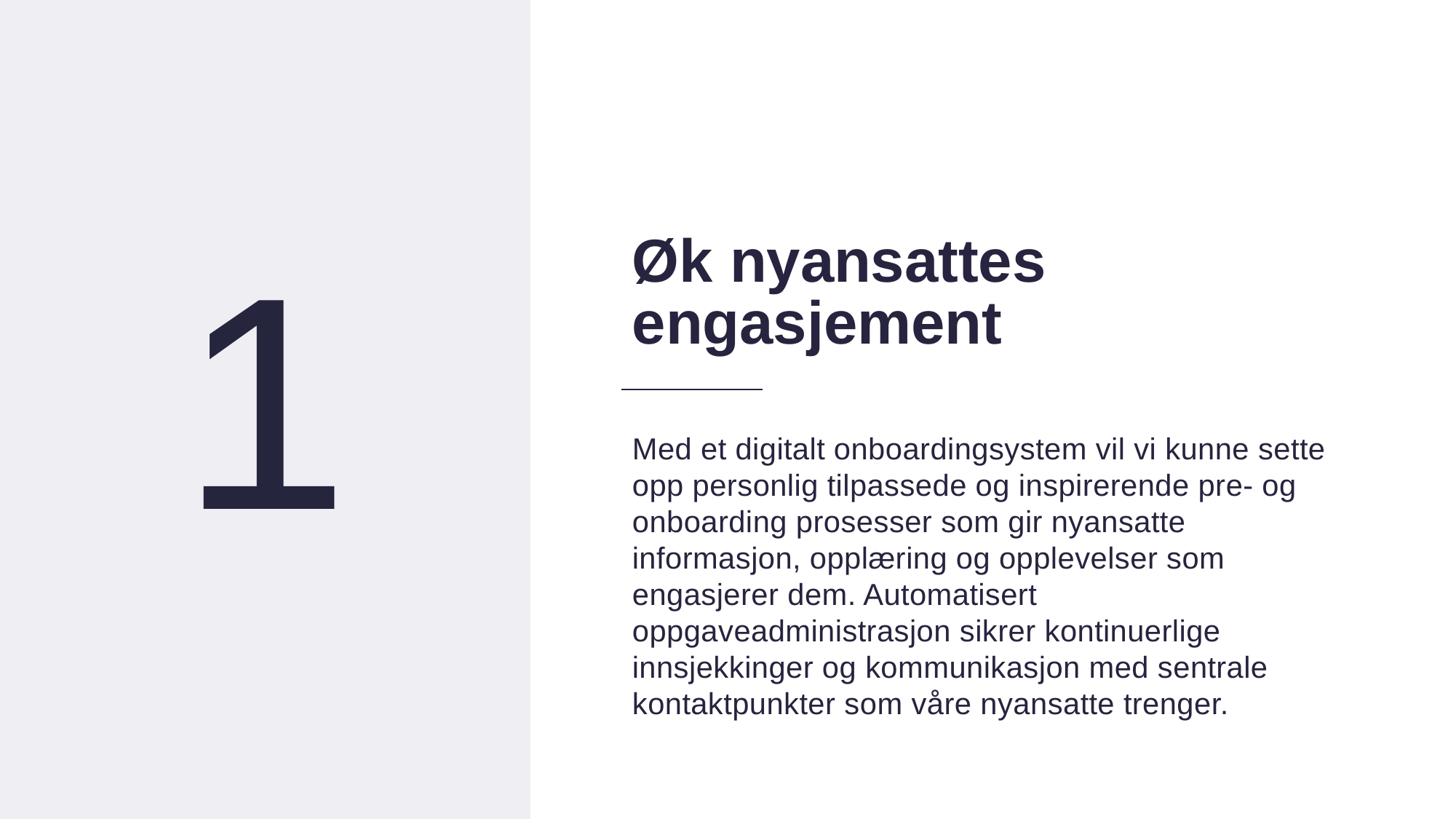

7
1
Øk nyansattes
engasjement
Med et digitalt onboardingsystem vil vi kunne sette opp personlig tilpassede og inspirerende pre- og onboarding prosesser som gir nyansatte informasjon, opplæring og opplevelser som engasjerer dem. Automatisert oppgaveadministrasjon sikrer kontinuerlige innsjekkinger og kommunikasjon med sentrale kontaktpunkter som våre nyansatte trenger.